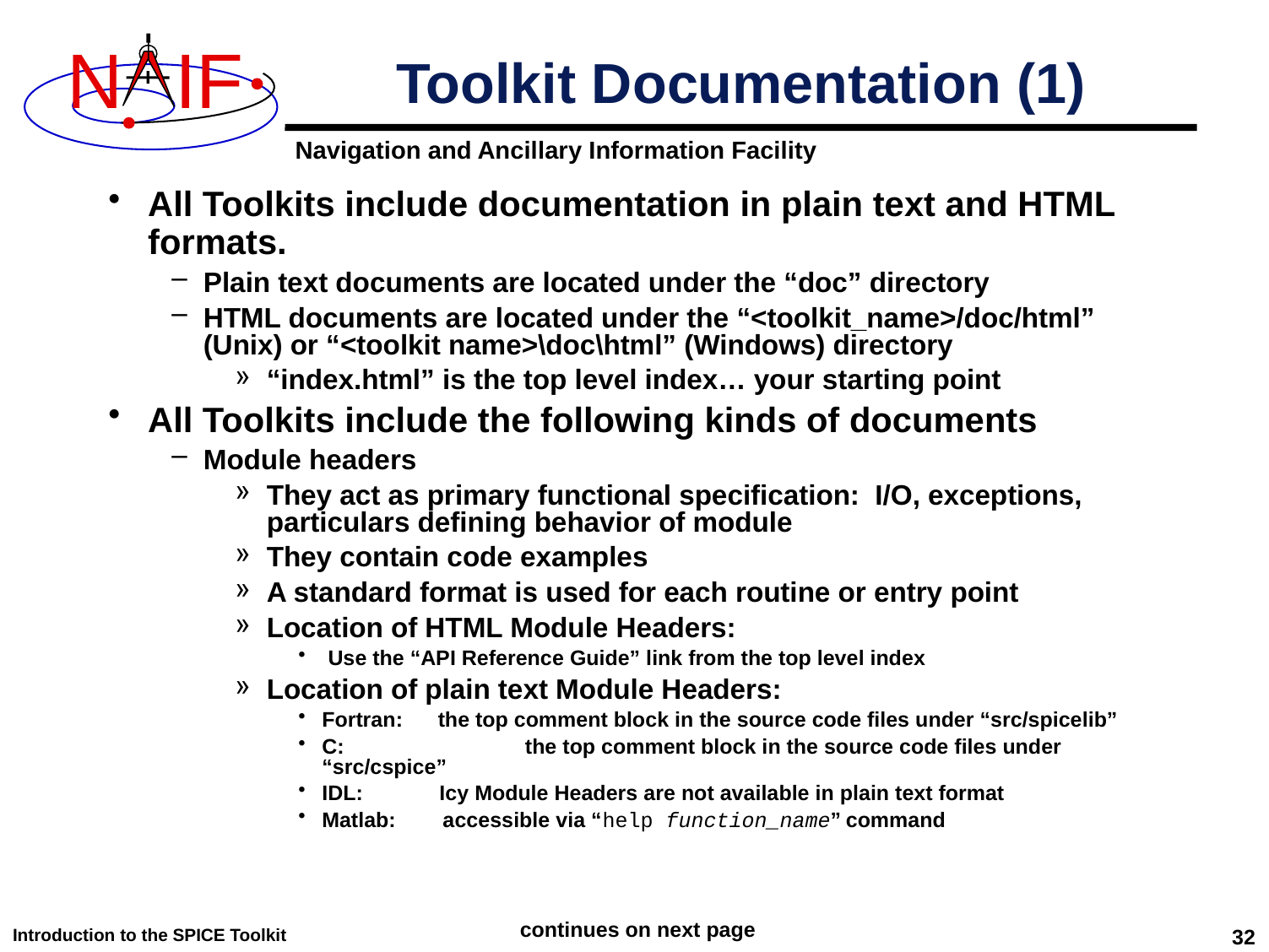

# Toolkit Documentation (1)
All Toolkits include documentation in plain text and HTML formats.
Plain text documents are located under the “doc” directory
HTML documents are located under the “<toolkit_name>/doc/html” (Unix) or “<toolkit name>\doc\html” (Windows) directory
“index.html” is the top level index… your starting point
All Toolkits include the following kinds of documents
Module headers
They act as primary functional specification:  I/O, exceptions, particulars defining behavior of module
They contain code examples
A standard format is used for each routine or entry point
Location of HTML Module Headers:
 Use the “API Reference Guide” link from the top level index
Location of plain text Module Headers:
Fortran:      the top comment block in the source code files under “src/spicelib”
C: 	             the top comment block in the source code files under “src/cspice”
IDL:             Icy Module Headers are not available in plain text format
Matlab:        accessible via “help function_name” command
continues on next page
Introduction to the SPICE Toolkit
32